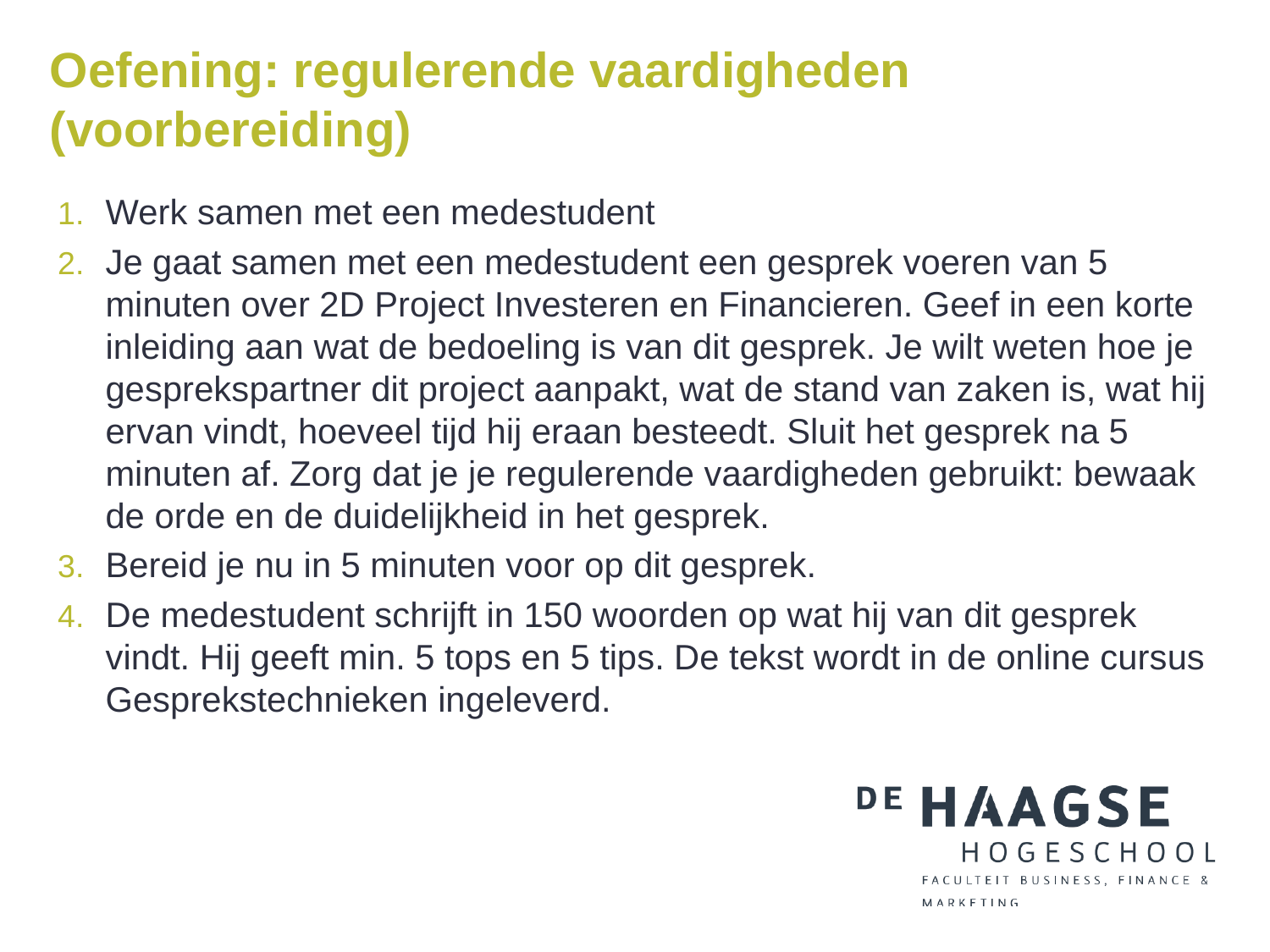

# Oefening: regulerende vaardigheden (voorbereiding)
Werk samen met een medestudent
Je gaat samen met een medestudent een gesprek voeren van 5 minuten over 2D Project Investeren en Financieren. Geef in een korte inleiding aan wat de bedoeling is van dit gesprek. Je wilt weten hoe je gesprekspartner dit project aanpakt, wat de stand van zaken is, wat hij ervan vindt, hoeveel tijd hij eraan besteedt. Sluit het gesprek na 5 minuten af. Zorg dat je je regulerende vaardigheden gebruikt: bewaak de orde en de duidelijkheid in het gesprek.
Bereid je nu in 5 minuten voor op dit gesprek.
De medestudent schrijft in 150 woorden op wat hij van dit gesprek vindt. Hij geeft min. 5 tops en 5 tips. De tekst wordt in de online cursus Gesprekstechnieken ingeleverd.